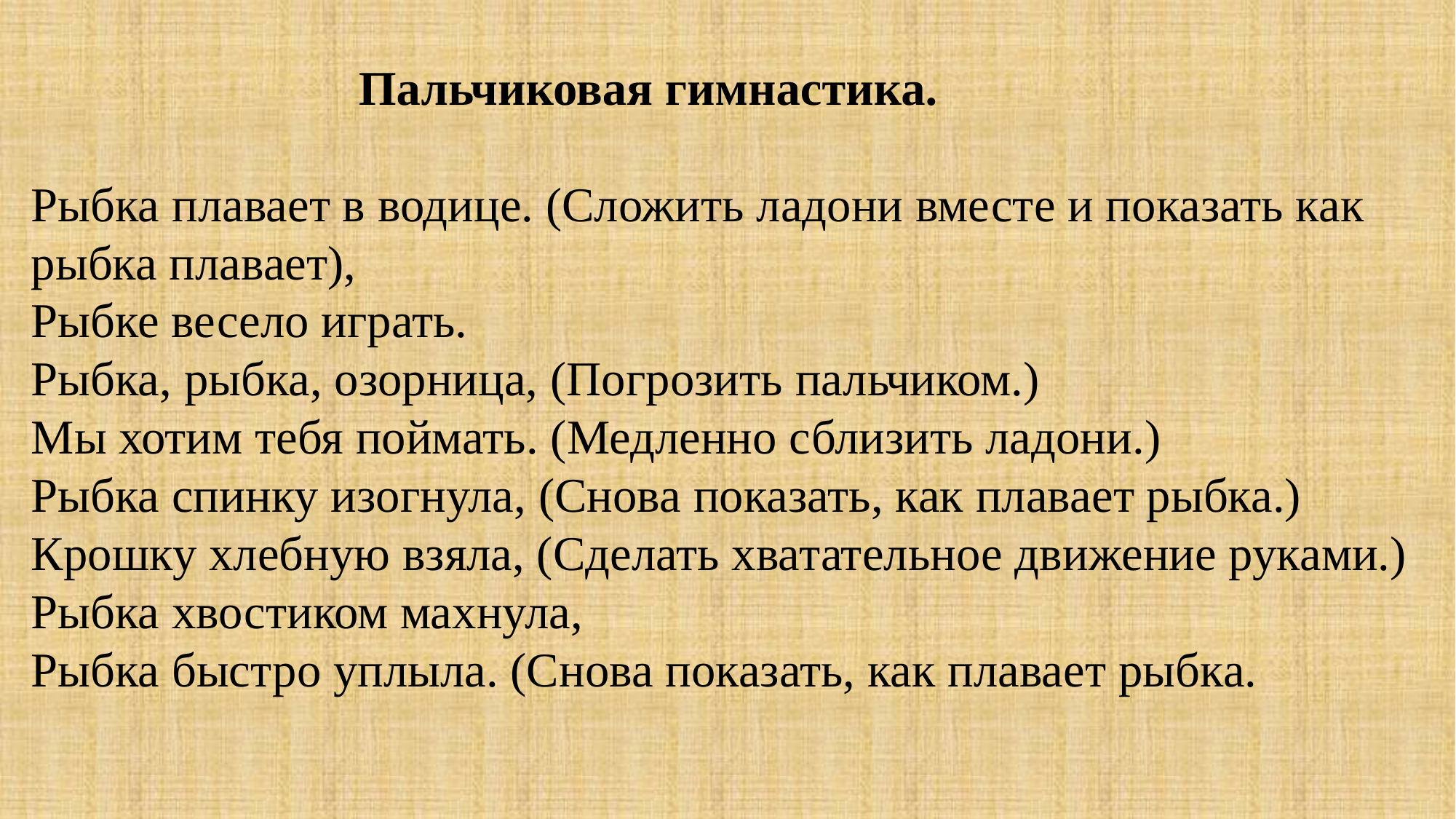

Пальчиковая гимнастика.

Рыбка плавает в водице. (Сложить ладони вместе и показать как рыбка плавает),
Рыбке весело играть.
Рыбка, рыбка, озорница, (Погрозить пальчиком.)
Мы хотим тебя поймать. (Медленно сблизить ладони.)
Рыбка спинку изогнула, (Снова показать, как плавает рыбка.)
Крошку хлебную взяла, (Сделать хватательное движение руками.)
Рыбка хвостиком махнула,
Рыбка быстро уплыла. (Снова показать, как плавает рыбка.